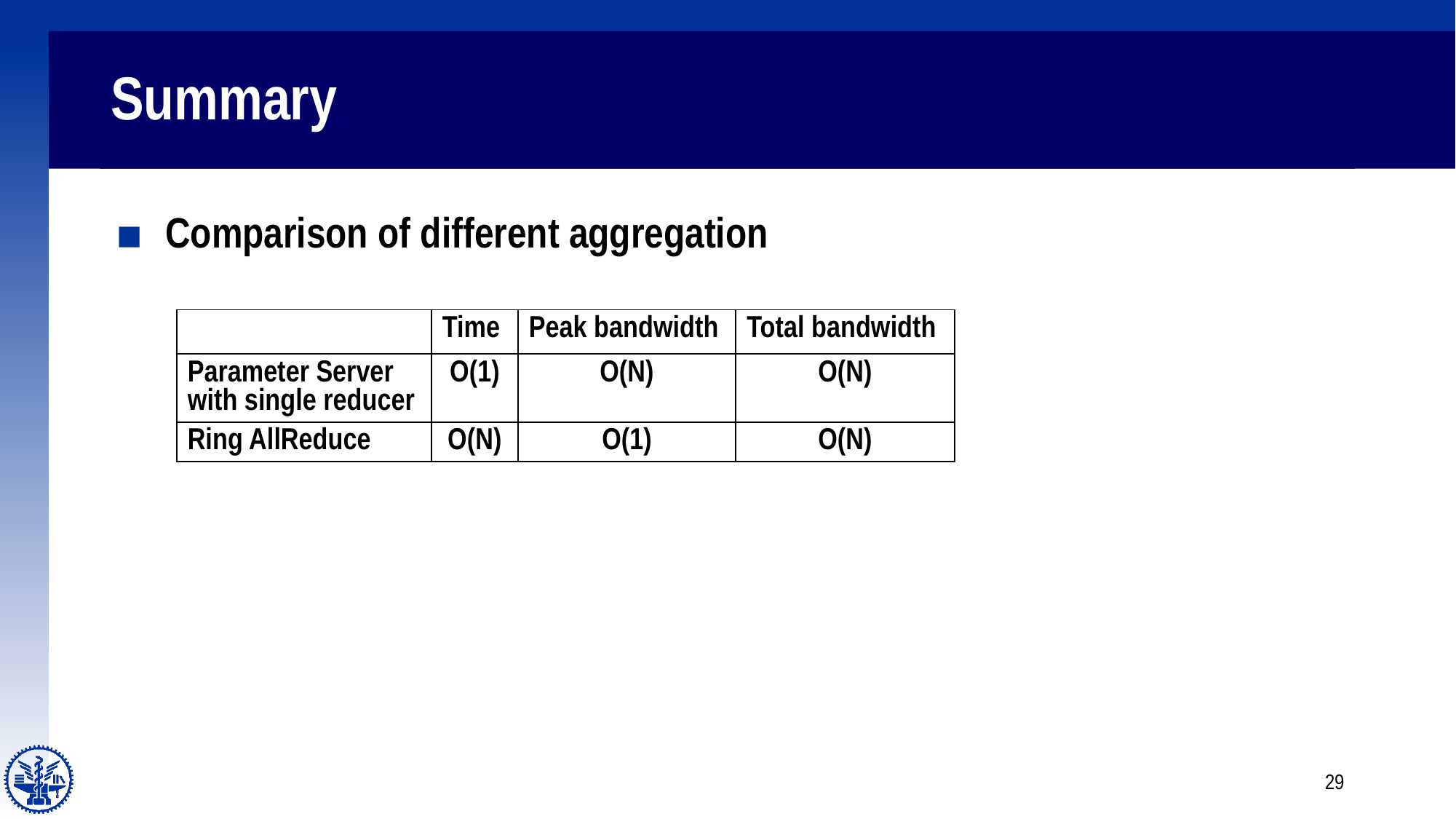

# Summary
Comparison of different aggregation
|  | Time | Peak bandwidth | Total bandwidth |
| --- | --- | --- | --- |
| Parameter Server with single reducer | O(1) | O(N) | O(N) |
| Ring AllReduce | O(N) | O(1) | O(N) |
29